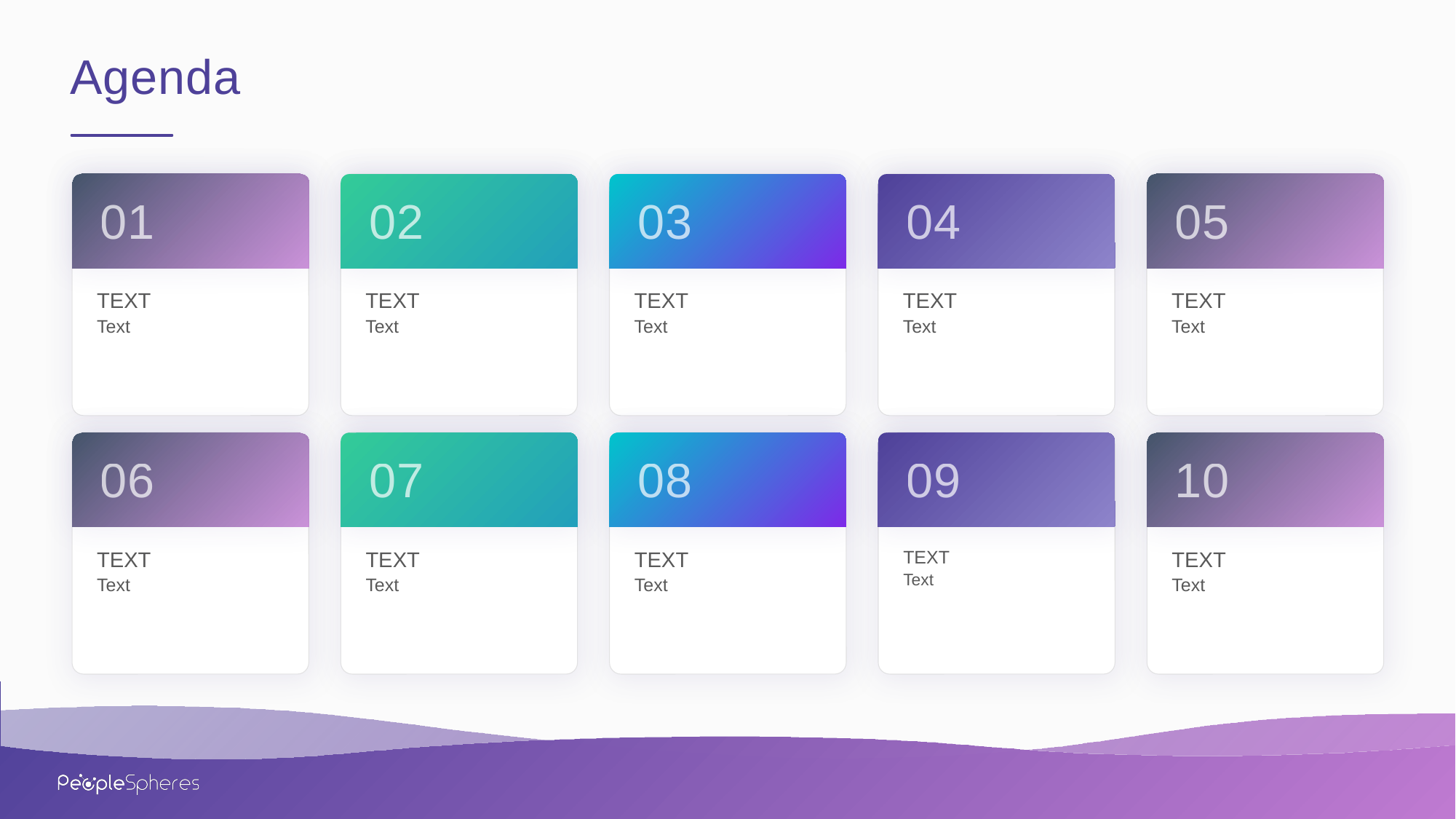

# Agenda
TEXT
Text
01
TEXT
Text
02
TEXT
Text
03
TEXT
Text
04
TEXT
Text
05
TEXT
Text
06
07
TEXT
Text
08
TEXT
Text
09
TEXT
Text

10
TEXT
Text